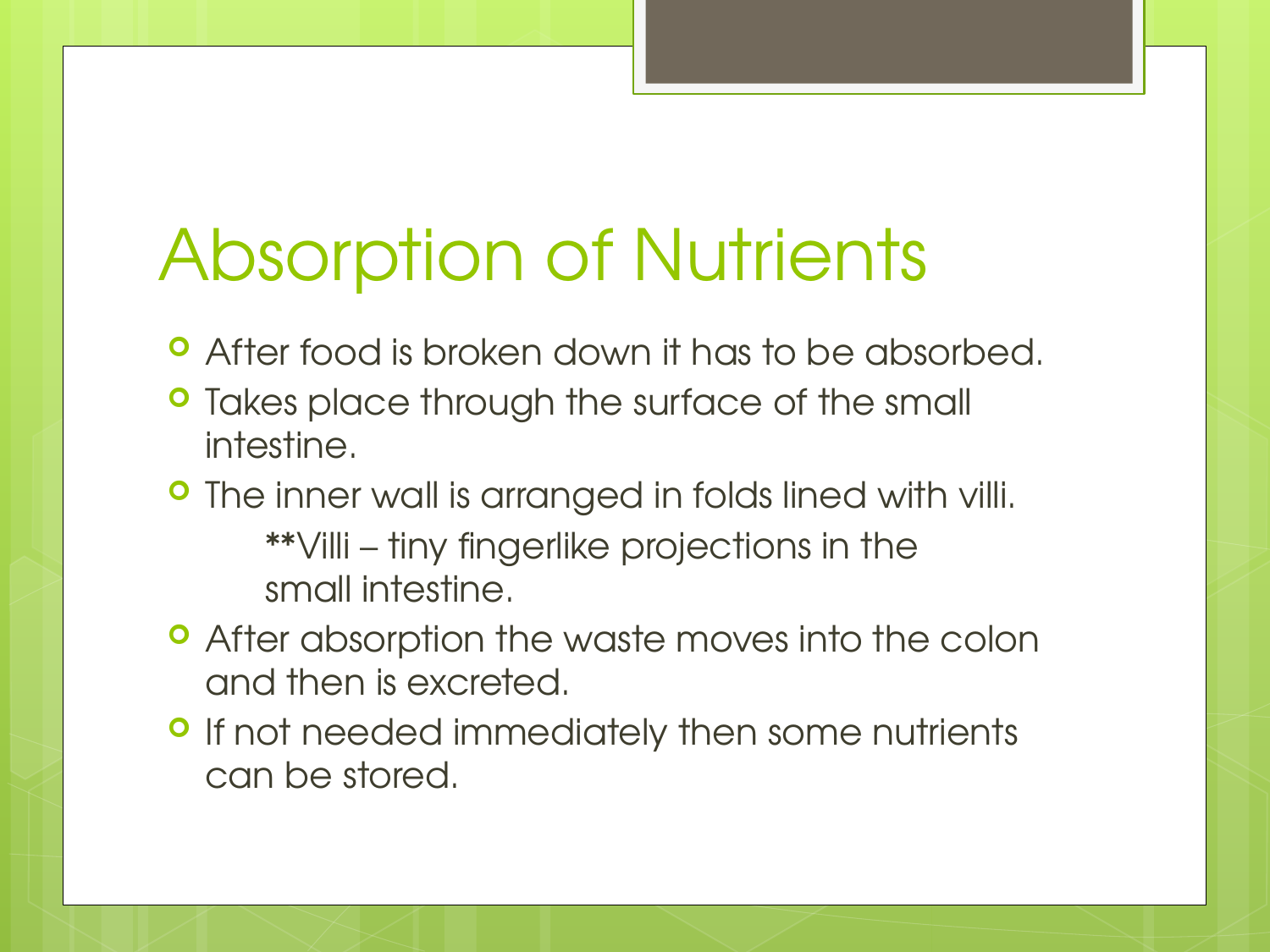

# Absorption of Nutrients
After food is broken down it has to be absorbed.
Takes place through the surface of the small intestine.
The inner wall is arranged in folds lined with villi.
	**Villi – tiny fingerlike projections in the 		small intestine.
After absorption the waste moves into the colon and then is excreted.
If not needed immediately then some nutrients can be stored.